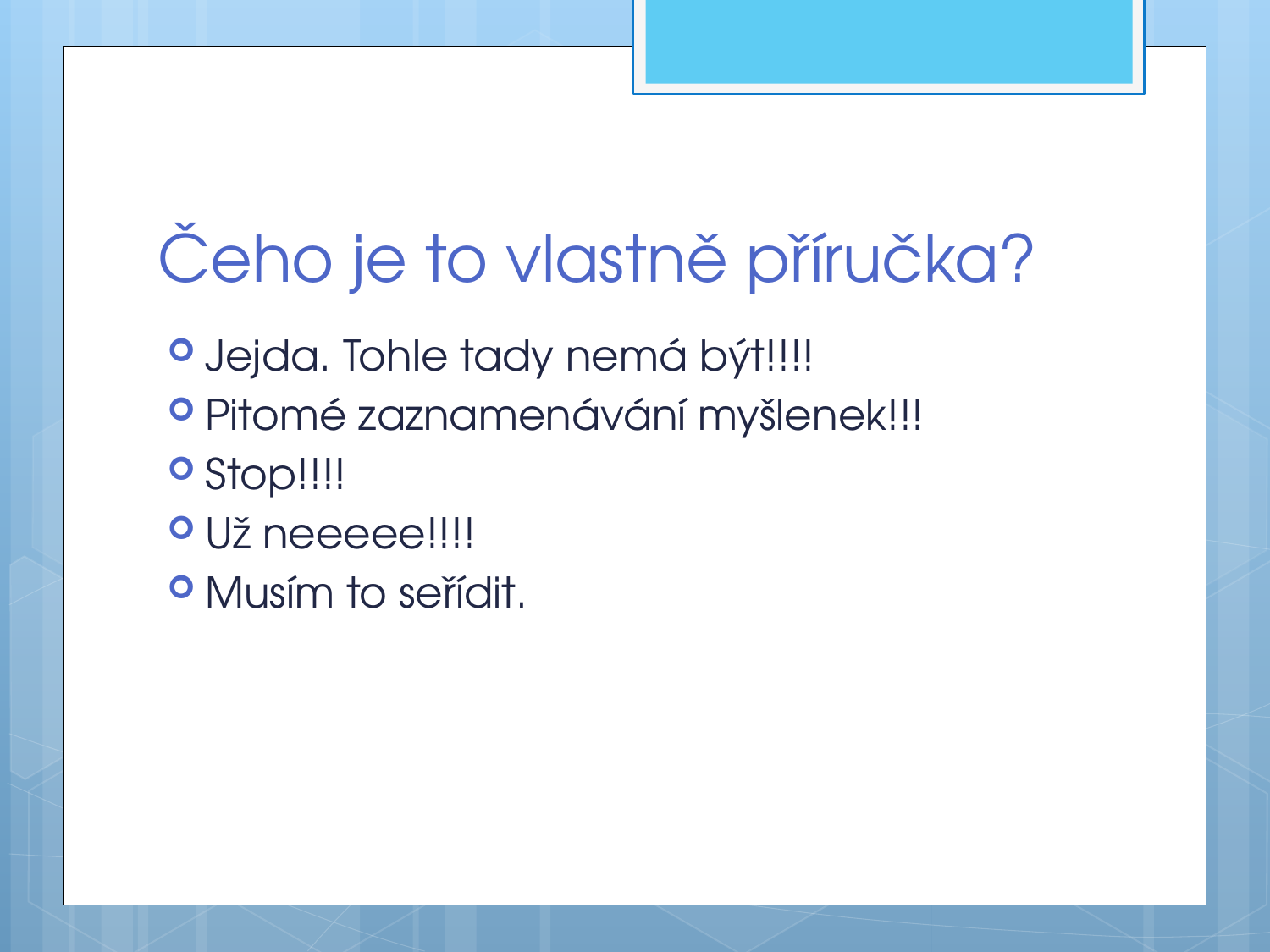

# Čeho je to vlastně příručka?
Jejda. Tohle tady nemá být!!!!
Pitomé zaznamenávání myšlenek!!!
Stop!!!!
Už neeeee!!!!
Musím to seřídit.